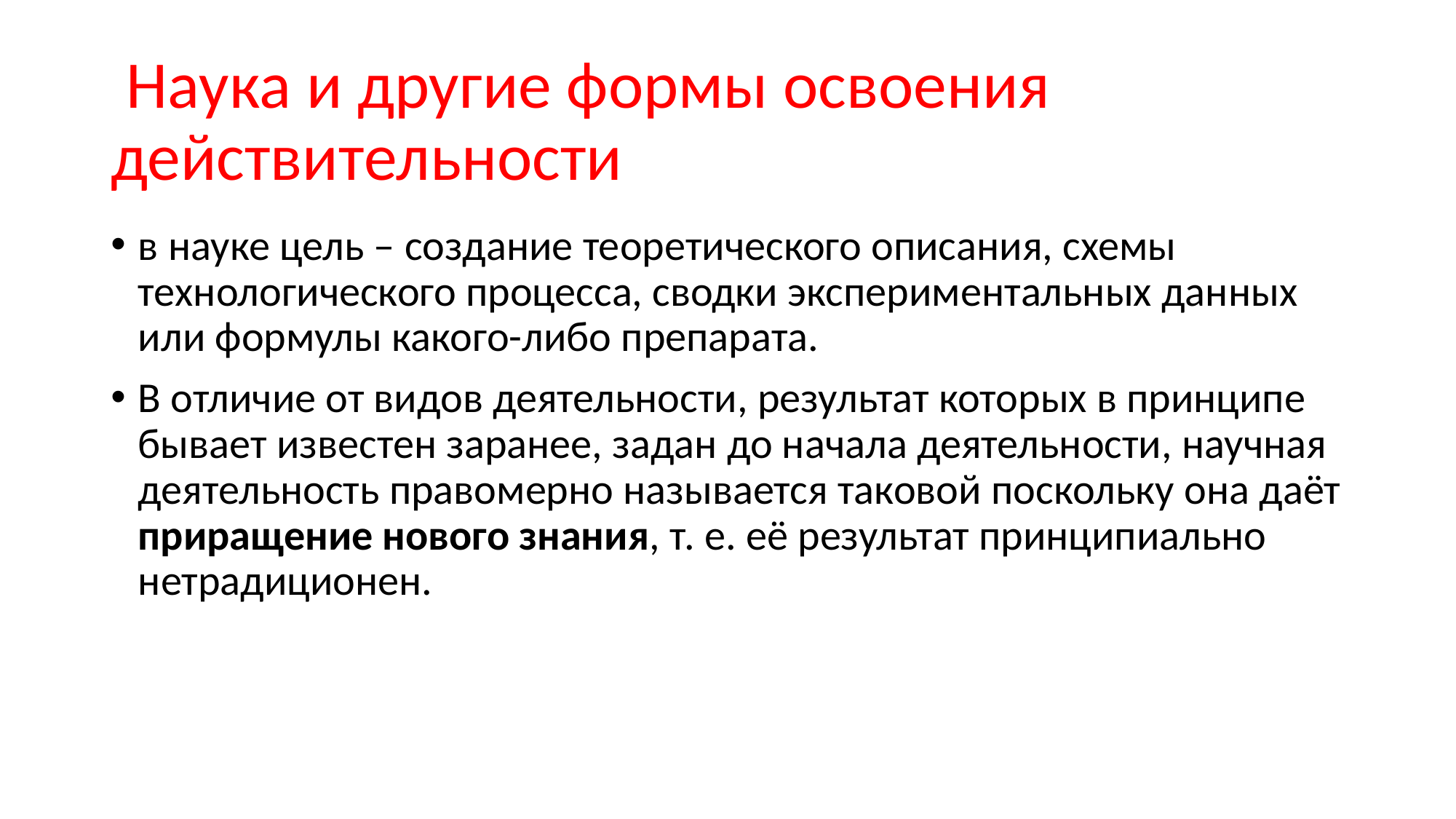

# Наука и другие формы освоения действительности
в науке цель – создание теоретического описания, схемы технологического процесса, сводки экспериментальных данных или формулы какого-либо препарата.
В отличие от видов деятельности, результат которых в принципе бывает известен заранее, задан до начала деятельности, научная деятельность правомерно называется таковой поскольку она даёт приращение нового знания, т. е. её результат принципиально нетрадиционен.